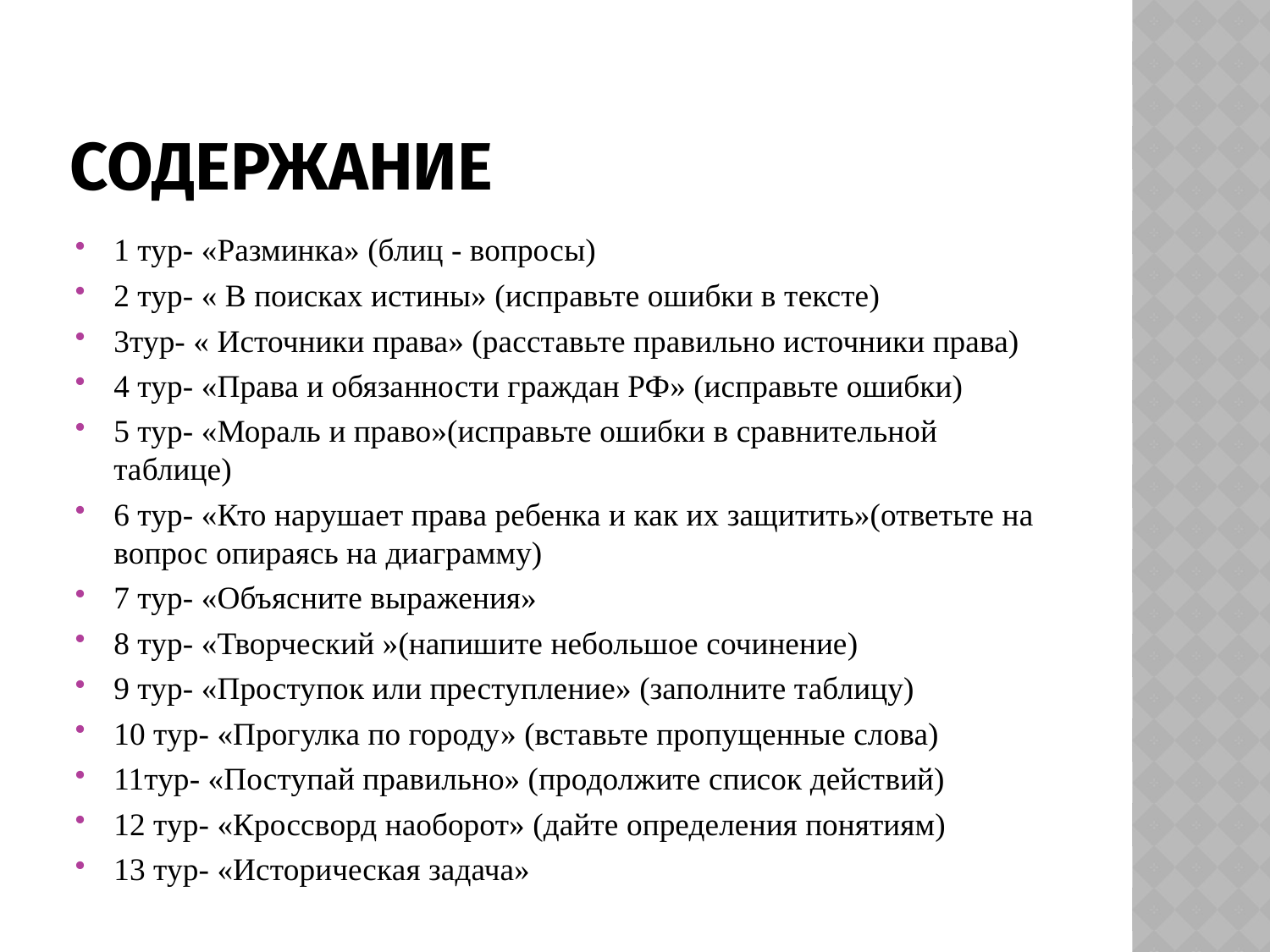

# содержание
1 тур- «Разминка» (блиц - вопросы)
2 тур- « В поисках истины» (исправьте ошибки в тексте)
3тур- « Источники права» (расставьте правильно источники права)
4 тур- «Права и обязанности граждан РФ» (исправьте ошибки)
5 тур- «Мораль и право»(исправьте ошибки в сравнительной таблице)
6 тур- «Кто нарушает права ребенка и как их защитить»(ответьте на вопрос опираясь на диаграмму)
7 тур- «Объясните выражения»
8 тур- «Творческий »(напишите небольшое сочинение)
9 тур- «Проступок или преступление» (заполните таблицу)
10 тур- «Прогулка по городу» (вставьте пропущенные слова)
11тур- «Поступай правильно» (продолжите список действий)
12 тур- «Кроссворд наоборот» (дайте определения понятиям)
13 тур- «Историческая задача»